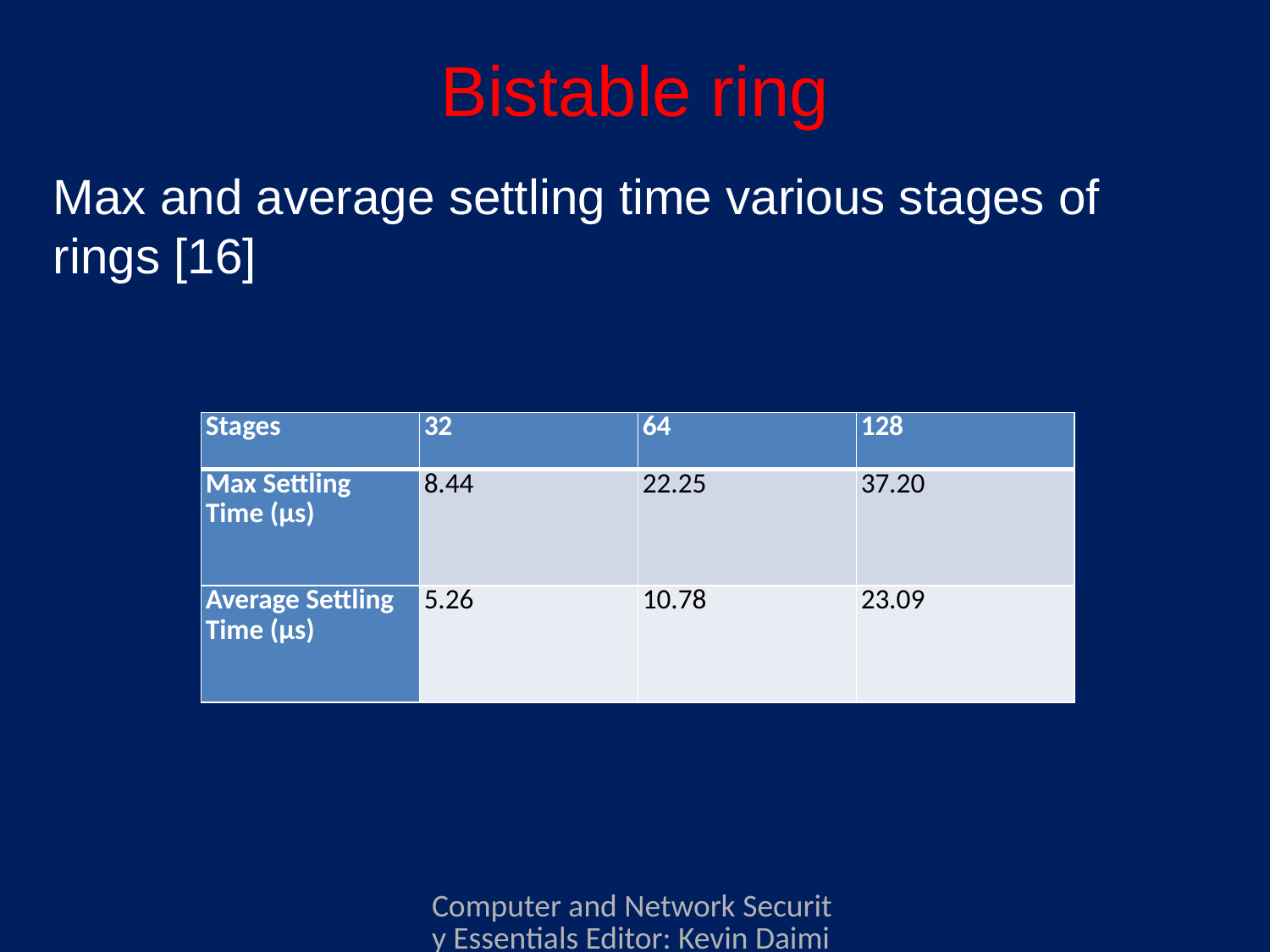

# Bistable ring
Max and average settling time various stages of
rings [16]
| Stages | 32 | 64 | 128 |
| --- | --- | --- | --- |
| Max Settling Time (μs) | 8.44 | 22.25 | 37.20 |
| Average Settling Time (μs) | 5.26 | 10.78 | 23.09 |
Computer and Network Security Essentials Editor: Kevin Daimi Associate Editors: Guillermo Francia, Levent Ertaul, Luis H. Encinas, Eman El-Sheikh Published by Springer